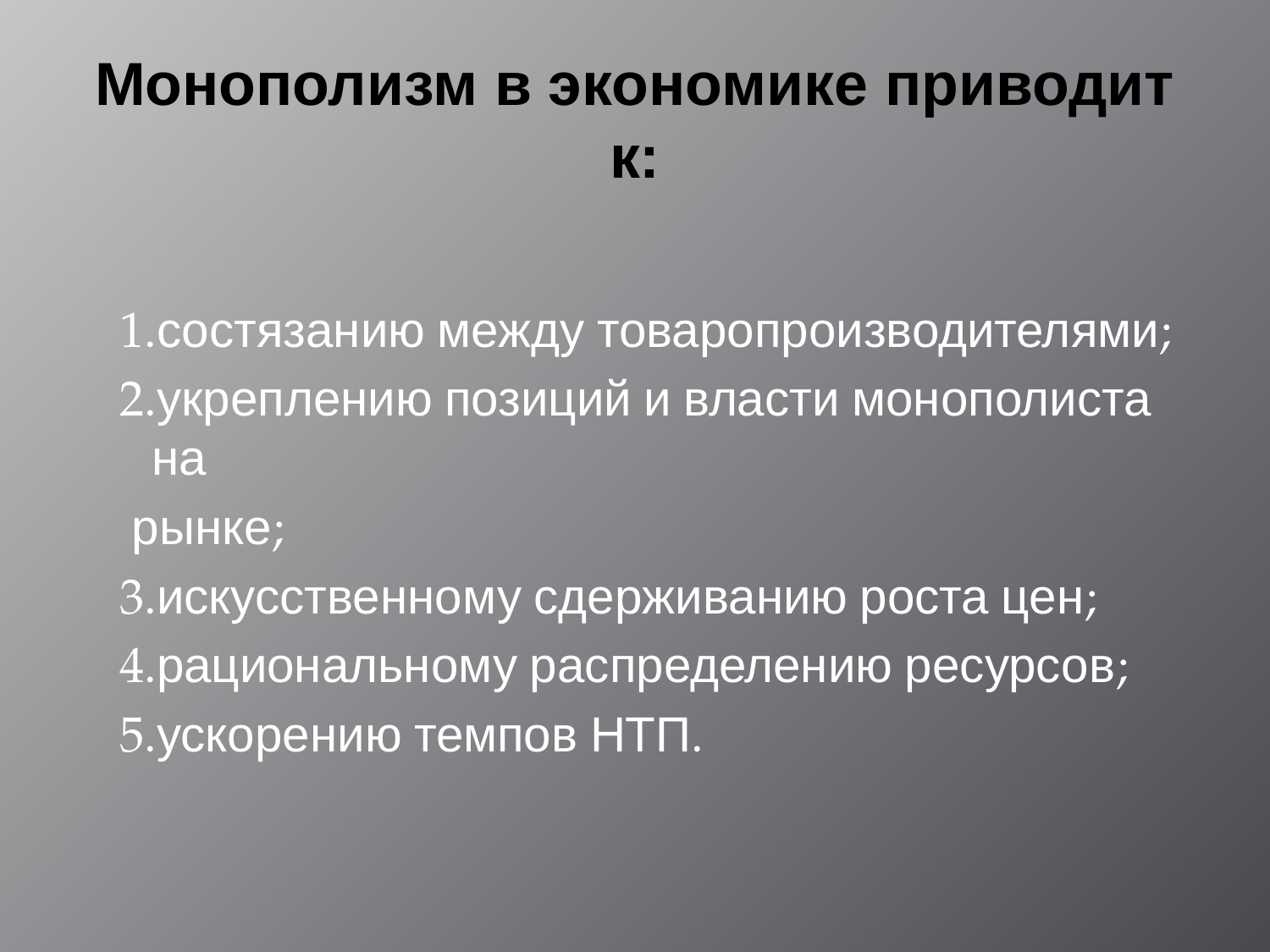

# Монополизм в экономике приводит к:

  1.состязанию между товаропроизводителями;
  2.укреплению позиций и власти монополиста на
   рынке;
  3.искусственному сдерживанию роста цен;
  4.рациональному распределению ресурсов;
  5.ускорению темпов НТП.